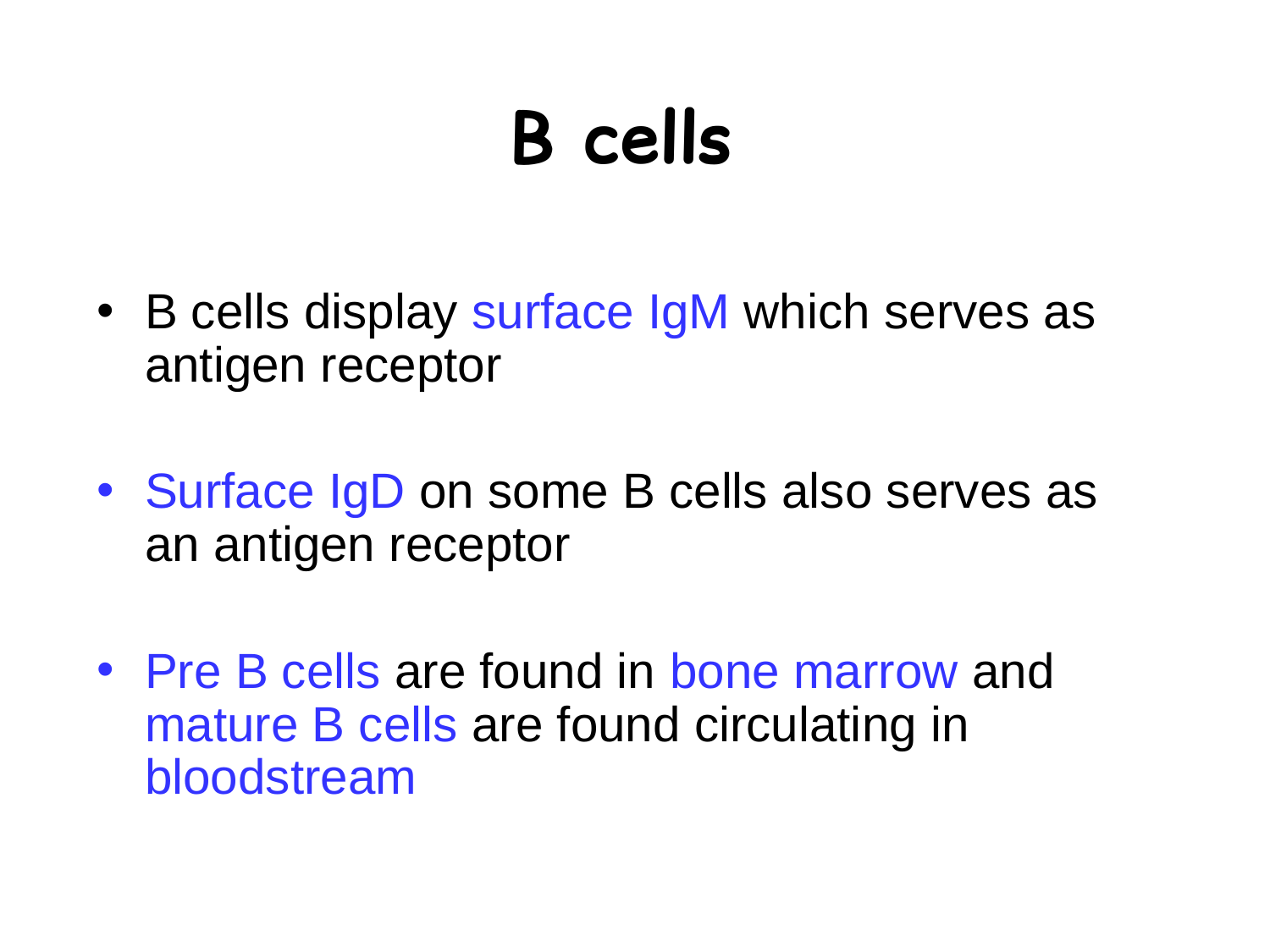

B cells
B cells display surface IgM which serves as antigen receptor

Surface IgD on some B cells also serves as an antigen receptor

Pre B cells are found in bone marrow and mature B cells are found circulating in  bloodstream